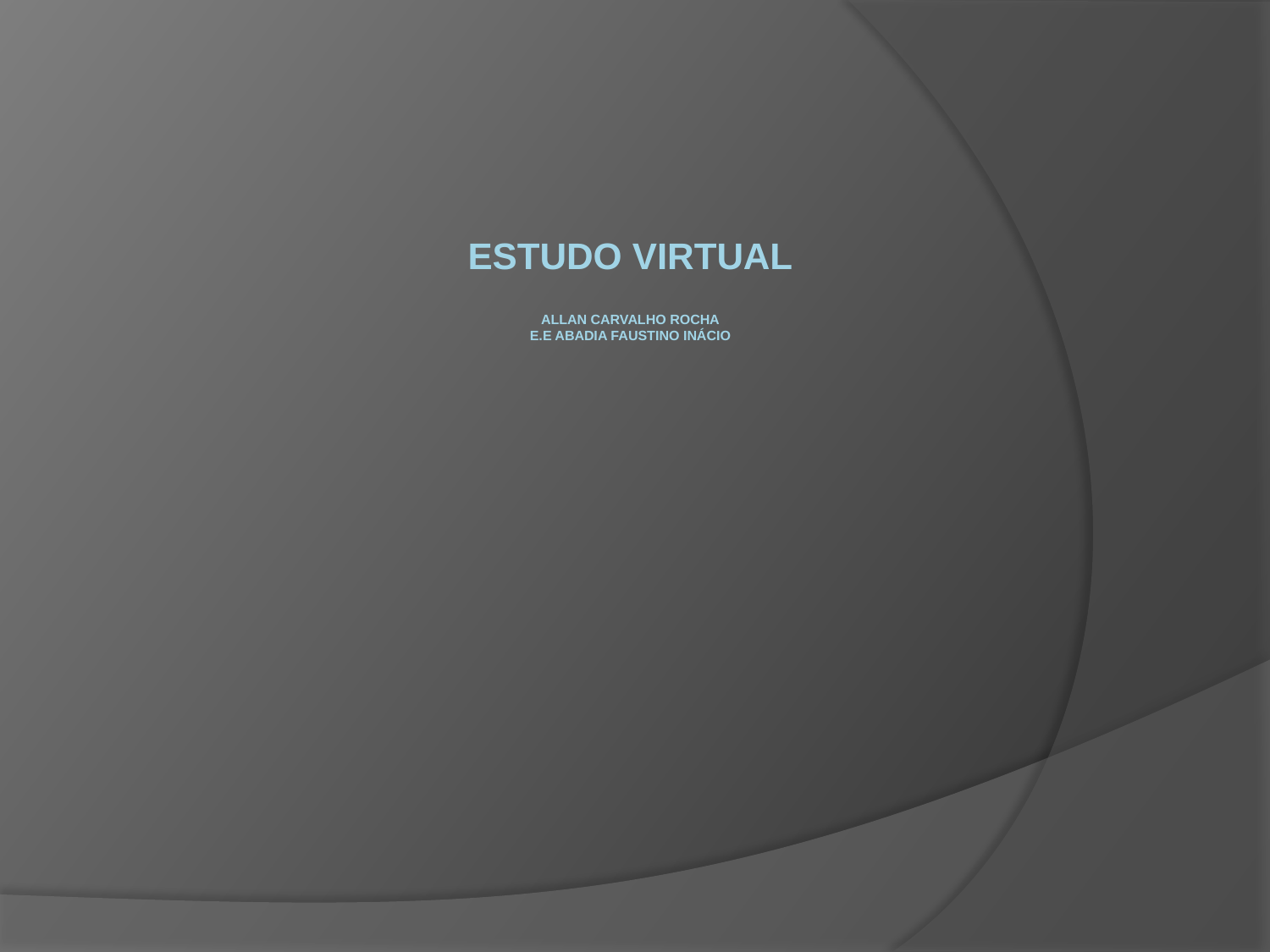

# ESTUDO VIRTUAL ALLAN CARVALHO ROCHA E.E ABADIA FAUSTINO INÁCIO